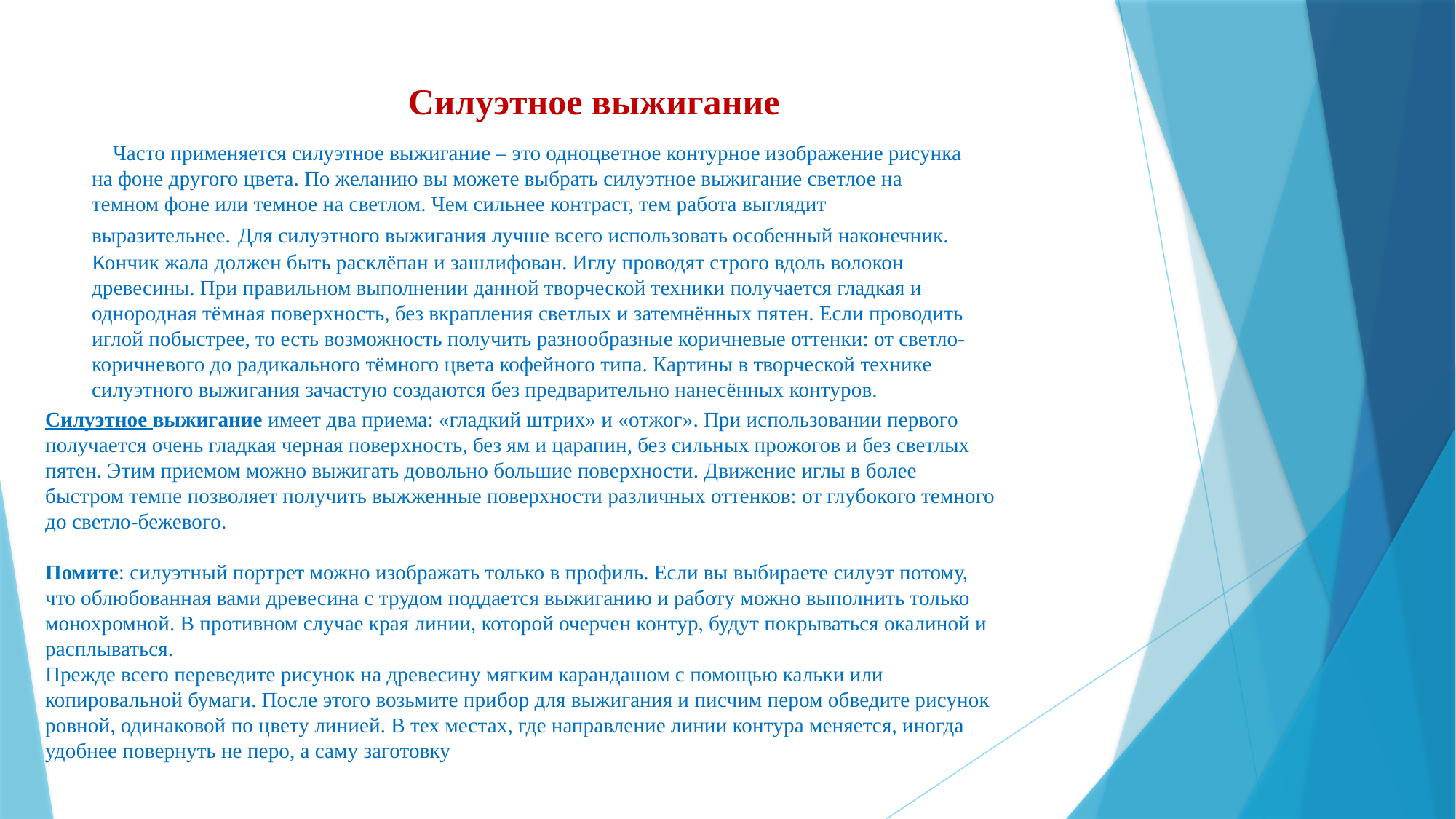

# Силуэтное выжигание
    Часто применяется силуэтное выжигание – это одноцветное контурное изображение рисунка на фоне другого цвета. По желанию вы можете выбрать силуэтное выжигание светлое на темном фоне или темное на светлом. Чем сильнее контраст, тем работа выглядит выразительнее. Для силуэтного выжигания лучше всего использовать особенный наконечник. Кончик жала должен быть расклёпан и зашлифован. Иглу проводят строго вдоль волокон древесины. При правильном выполнении данной творческой техники получается гладкая и однородная тёмная поверхность, без вкрапления светлых и затемнённых пятен. Если проводить иглой побыстрее, то есть возможность получить разнообразные коричневые оттенки: от светло-коричневого до радикального тёмного цвета кофейного типа. Картины в творческой технике силуэтного выжигания зачастую создаются без предварительно нанесённых контуров.

Силуэтное выжигание имеет два приема: «гладкий штрих» и «отжог». При использовании первого получается очень гладкая черная поверхность, без ям и царапин, без сильных прожогов и без светлых пятен. Этим приемом можно выжигать довольно большие поверхности. Движение иглы в более быстром темпе позволяет получить выжженные поверхности различных оттенков: от глубокого темного до светло-бежевого.

Помите: силуэтный портрет можно изображать только в профиль. Если вы выбираете силуэт потому, что облюбованная вами древесина с трудом поддается выжиганию и работу можно выполнить только монохромной. В противном случае края линии, которой очерчен контур, будут покрываться окалиной и расплываться.
Прежде всего переведите рисунок на древесину мягким карандашом с помощью кальки или копировальной бумаги. После этого возьмите прибор для выжигания и писчим пером обведите рисунок ровной, одинаковой по цвету линией. В тех местах, где направление линии контура меняется, иногда удобнее повернуть не перо, а саму заготовку